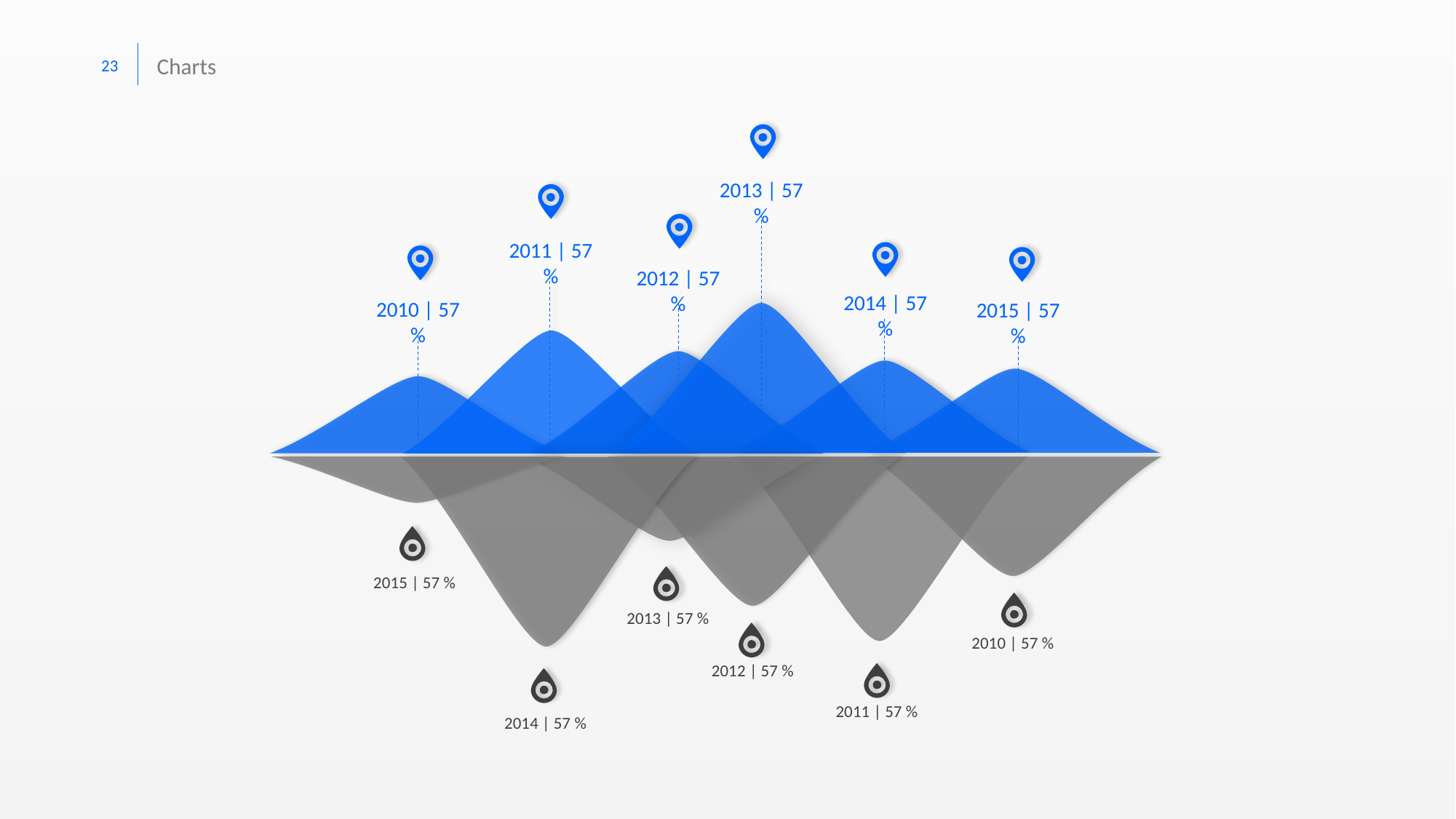

Charts

2013 | 57 %

2011 | 57 %

2012 | 57 %
2014 | 57 %
2010 | 57 %
2015 | 57 %

2015 | 57 %

2013 | 57 %

2010 | 57 %
2012 | 57 %

2011 | 57 %
2014 | 57 %